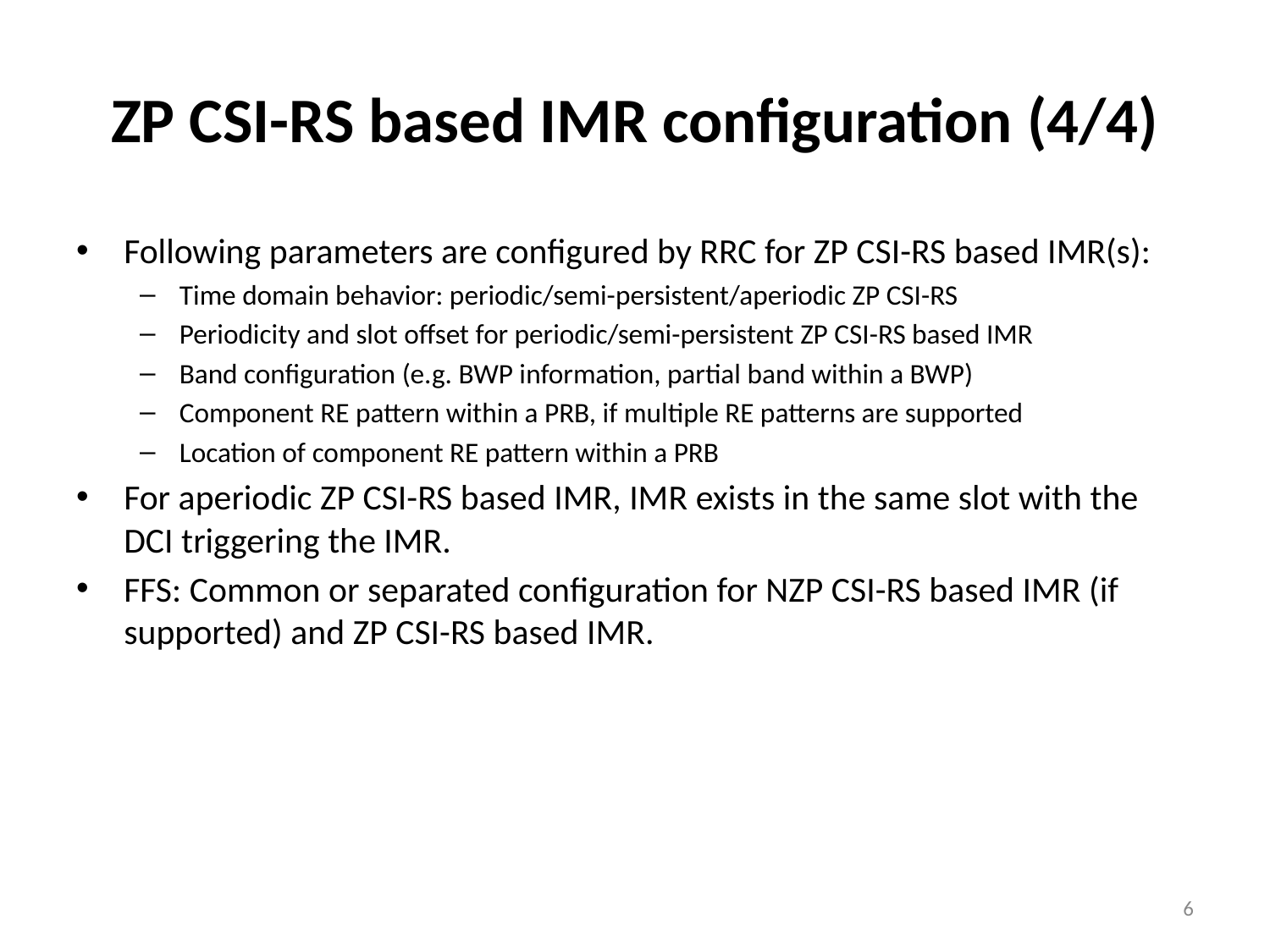

# ZP CSI-RS based IMR configuration (4/4)
Following parameters are configured by RRC for ZP CSI-RS based IMR(s):
Time domain behavior: periodic/semi-persistent/aperiodic ZP CSI-RS
Periodicity and slot offset for periodic/semi-persistent ZP CSI-RS based IMR
Band configuration (e.g. BWP information, partial band within a BWP)
Component RE pattern within a PRB, if multiple RE patterns are supported
Location of component RE pattern within a PRB
For aperiodic ZP CSI-RS based IMR, IMR exists in the same slot with the DCI triggering the IMR.
FFS: Common or separated configuration for NZP CSI-RS based IMR (if supported) and ZP CSI-RS based IMR.

6